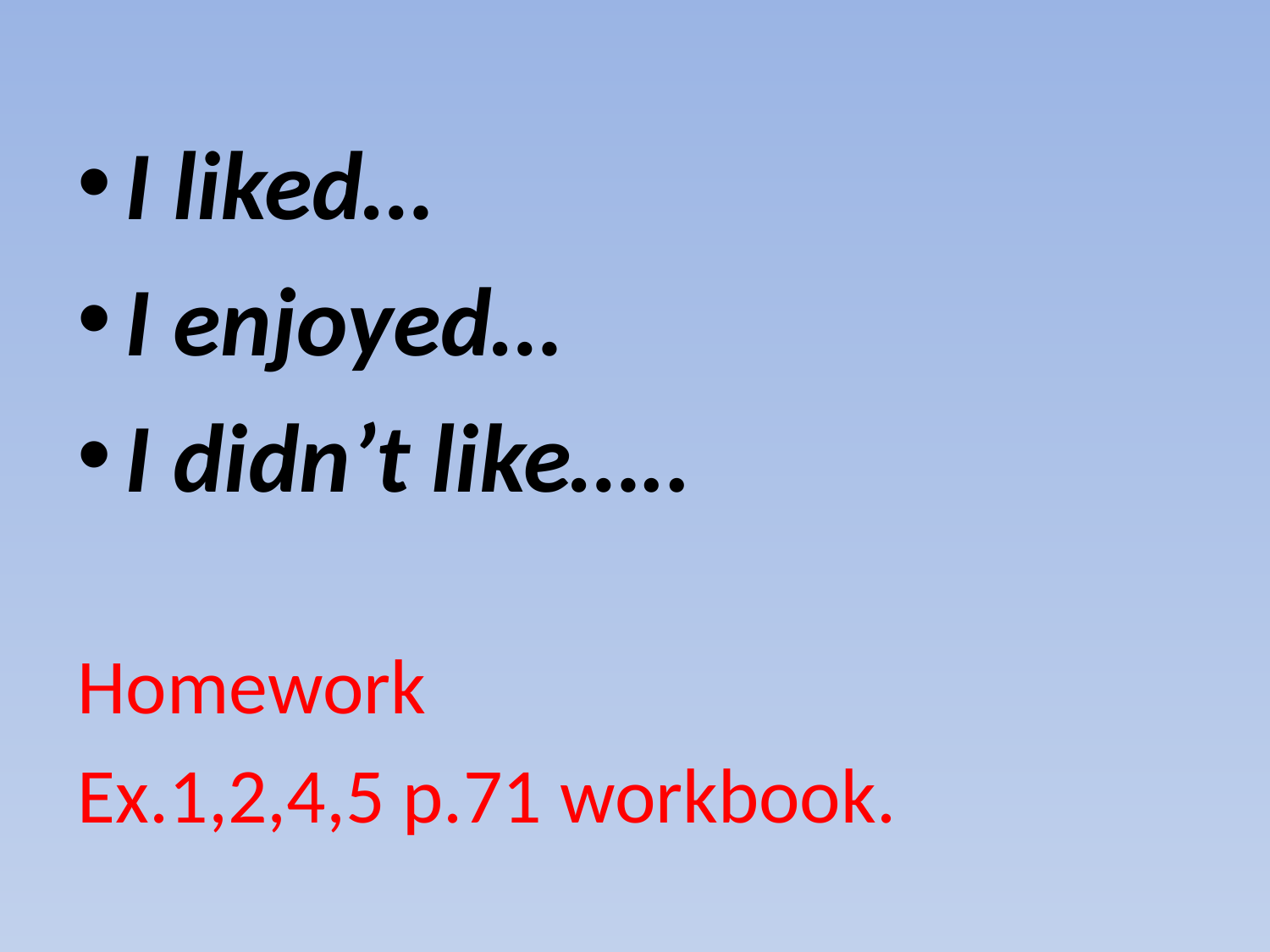

I liked…
I enjoyed…
I didn’t like…..

Homework
Ex.1,2,4,5 p.71 workbook.